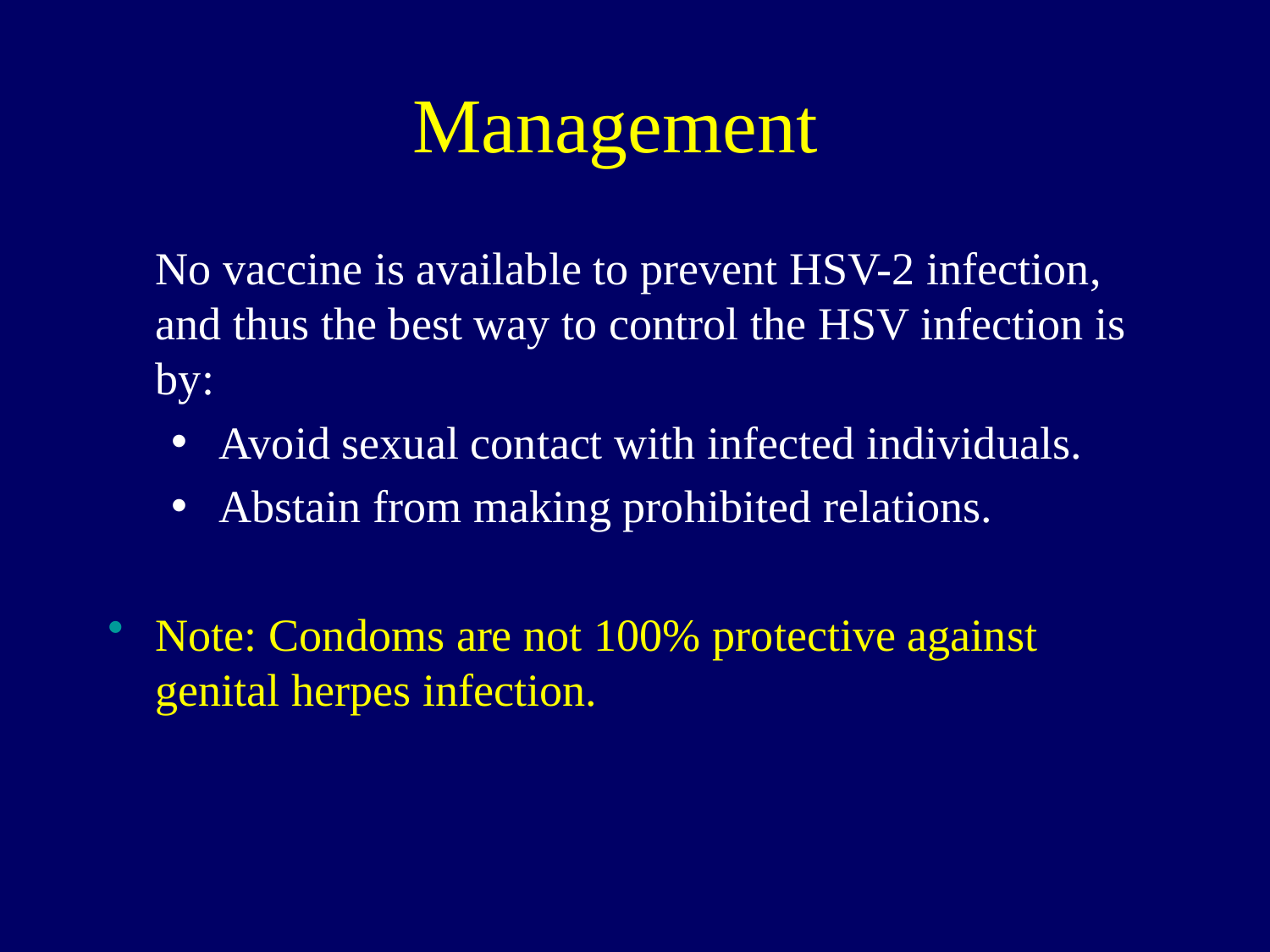

Management
	No vaccine is available to prevent HSV-2 infection, and thus the best way to control the HSV infection is by:
Avoid sexual contact with infected individuals.
Abstain from making prohibited relations.

Note: Condoms are not 100% protective against genital herpes infection.